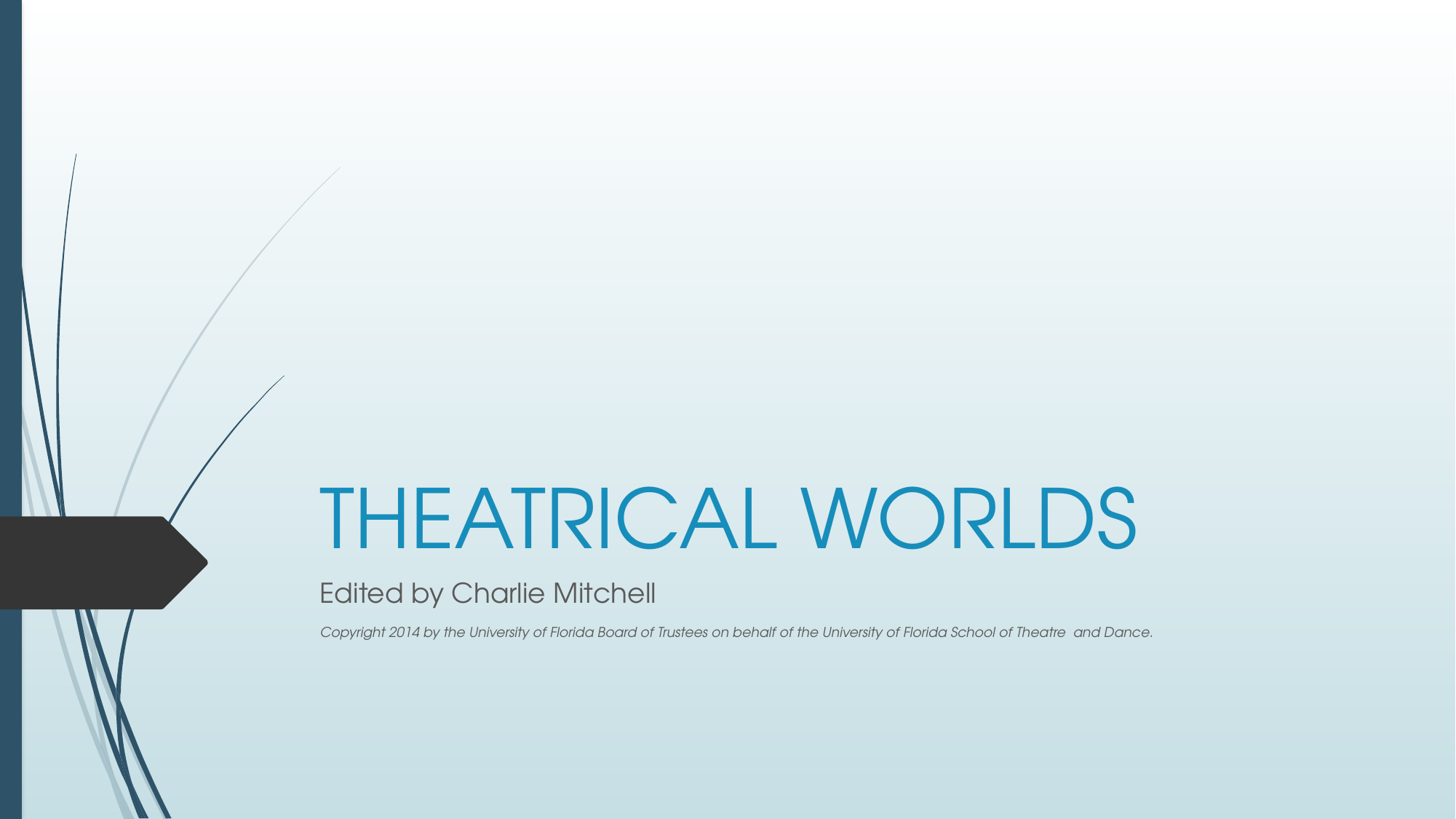

# THEATRICAL WORLDS
Edited by Charlie Mitchell
Copyright 2014 by the University of Florida Board of Trustees on behalf of the University of Florida School of Theatre  and Dance.